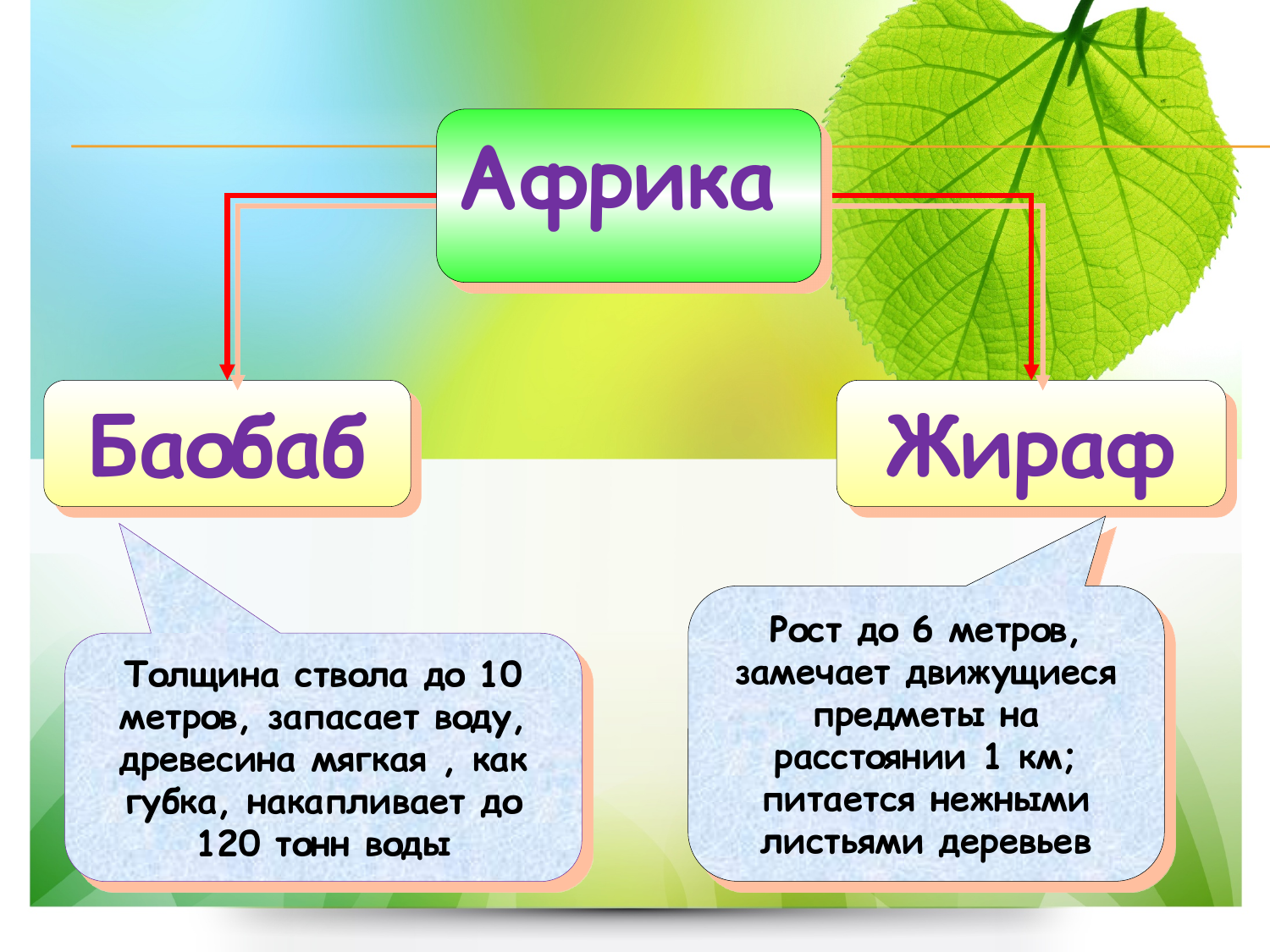

Африка

Баобаб
Жираф
Рост до 6 метров, замечает движущиеся предметы на расстоянии 1 км; питается нежными листьями деревьев
Толщина ствола до 10 метров, запасает воду, древесина мягкая , как губка, накапливает до 120 тонн воды